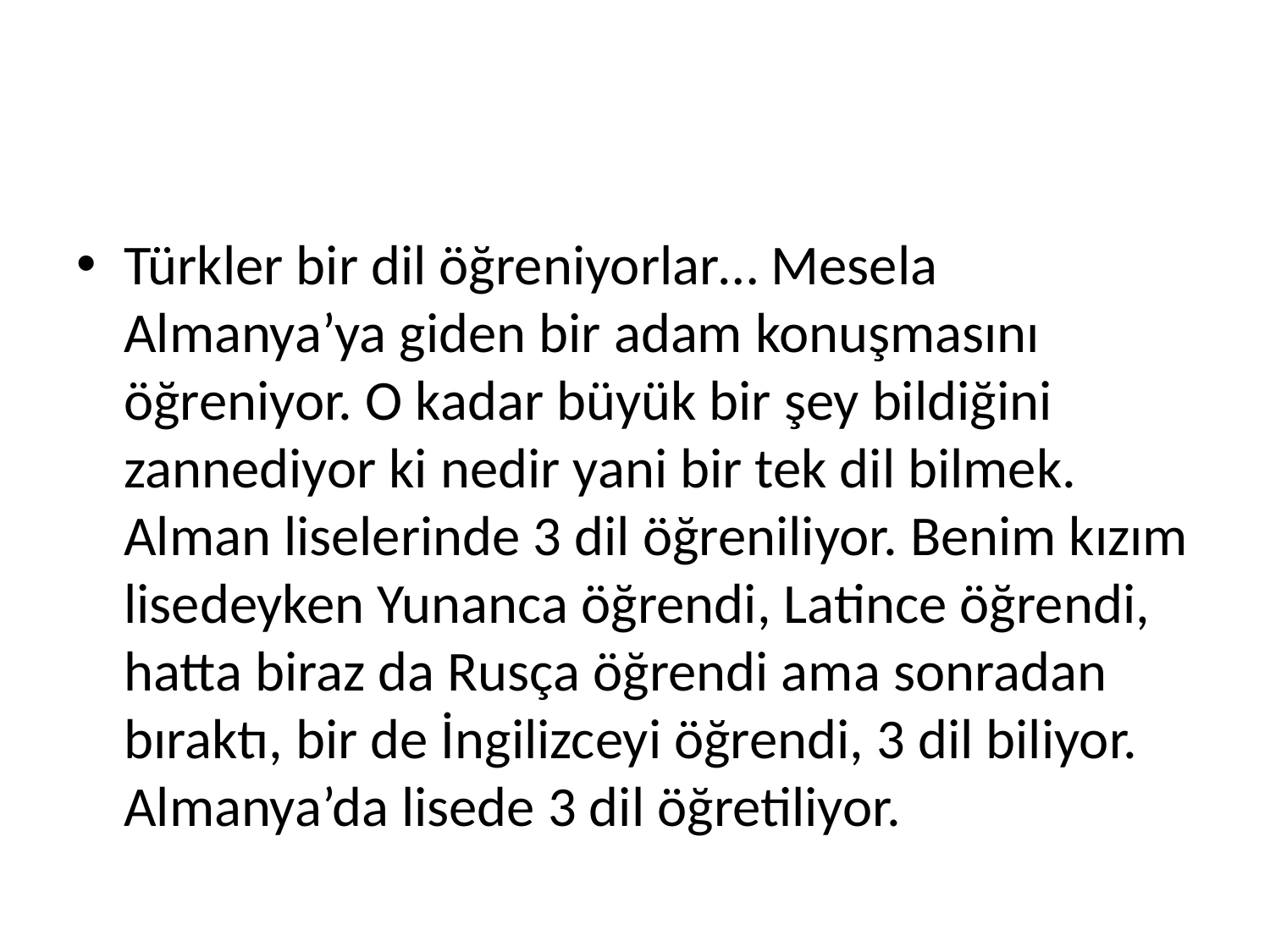

#
Türkler bir dil öğreniyorlar… Mesela Almanya’ya giden bir adam konuşmasını öğreniyor. O kadar büyük bir şey bildiğini zannediyor ki nedir yani bir tek dil bilmek. Alman liselerinde 3 dil öğreniliyor. Benim kızım lisedeyken Yunanca öğrendi, Latince öğrendi, hatta biraz da Rusça öğrendi ama sonradan bıraktı, bir de İngilizceyi öğrendi, 3 dil biliyor. Almanya’da lisede 3 dil öğretiliyor.